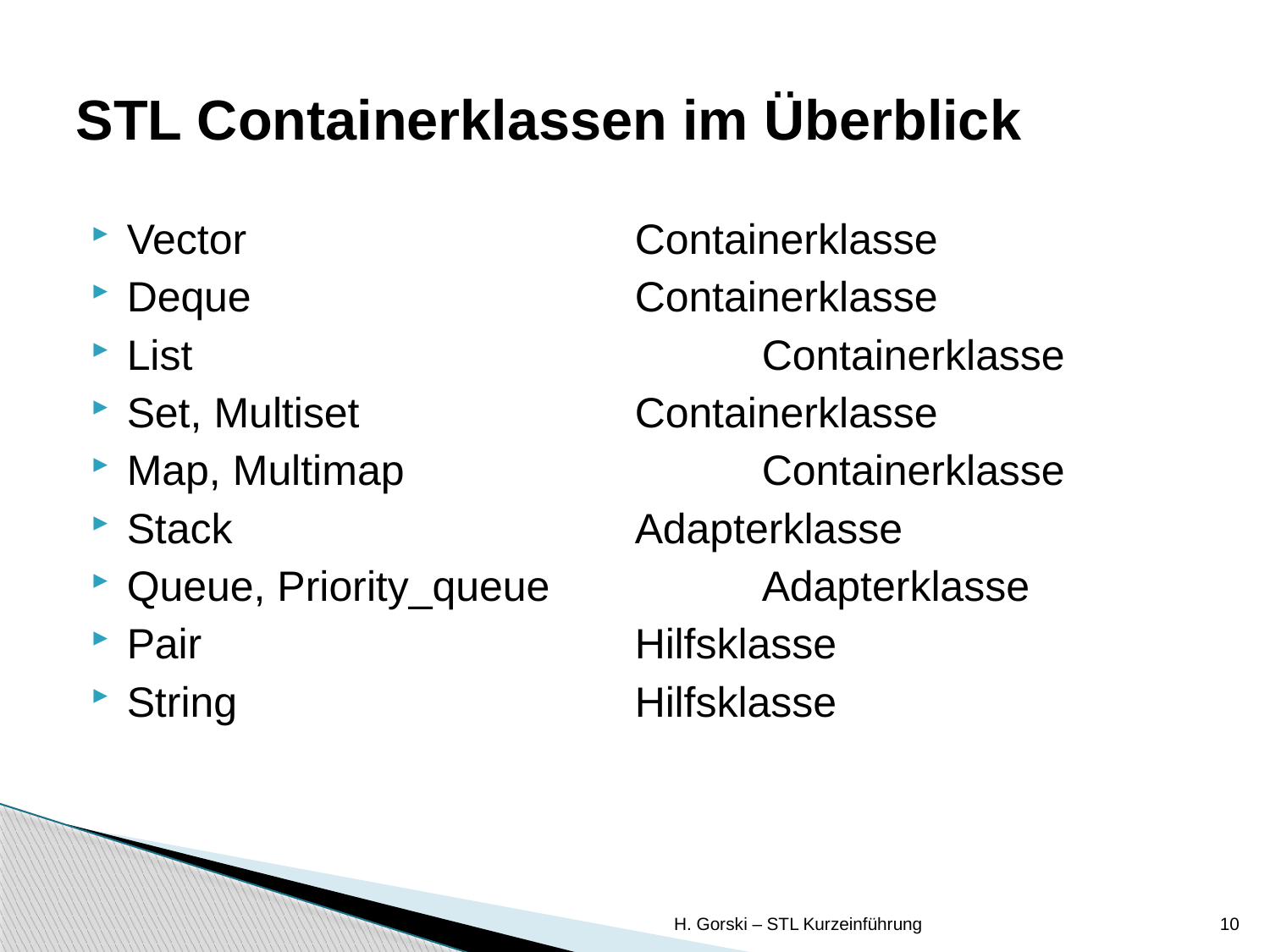

# STL Containerklassen im Überblick
Vector				Containerklasse
Deque				Containerklasse
List					Containerklasse
Set, Multiset			Containerklasse
Map, Multimap			Containerklasse
Stack				Adapterklasse
Queue, Priority_queue		Adapterklasse
Pair				Hilfsklasse
String				Hilfsklasse
H. Gorski – STL Kurzeinführung
10